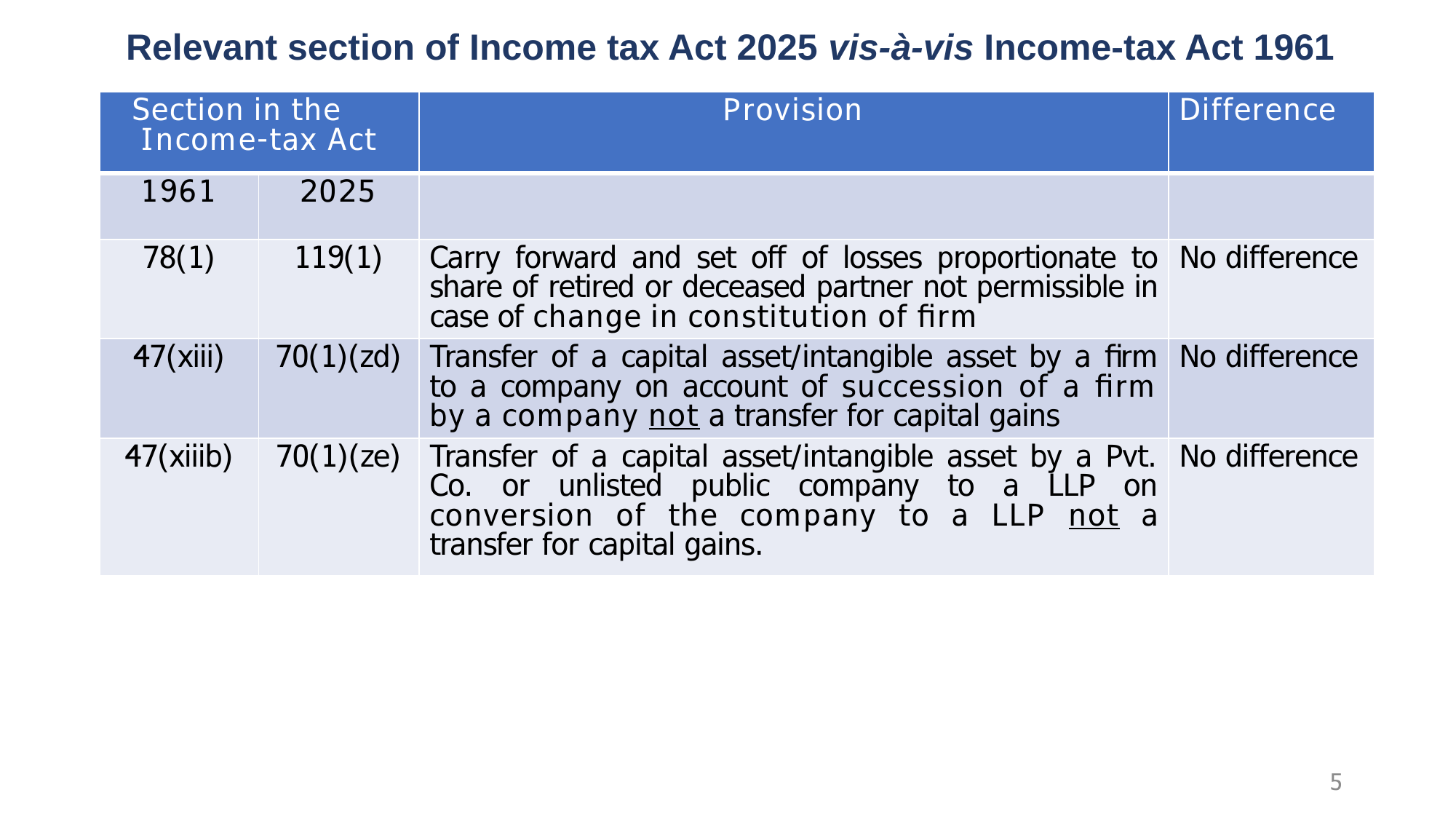

# Relevant section of Income tax Act 2025 vis-à-vis Income-tax Act 1961
| Section in the Income-tax Act |  | Provision | Difference |
| --- | --- | --- | --- |
| 1961 | 2025 |  |  |
| 78(1) | 119(1) | Carry forward and set off of losses proportionate to share of retired or deceased partner not permissible in case of change in constitution of firm | No difference |
| 47(xiii) | 70(1)(zd) | Transfer of a capital asset/intangible asset by a firm to a company on account of succession of a firm by a company not a transfer for capital gains | No difference |
| 47(xiiib) | 70(1)(ze) | Transfer of a capital asset/intangible asset by a Pvt. Co. or unlisted public company to a LLP on conversion of the company to a LLP not a transfer for capital gains. | No difference |
5